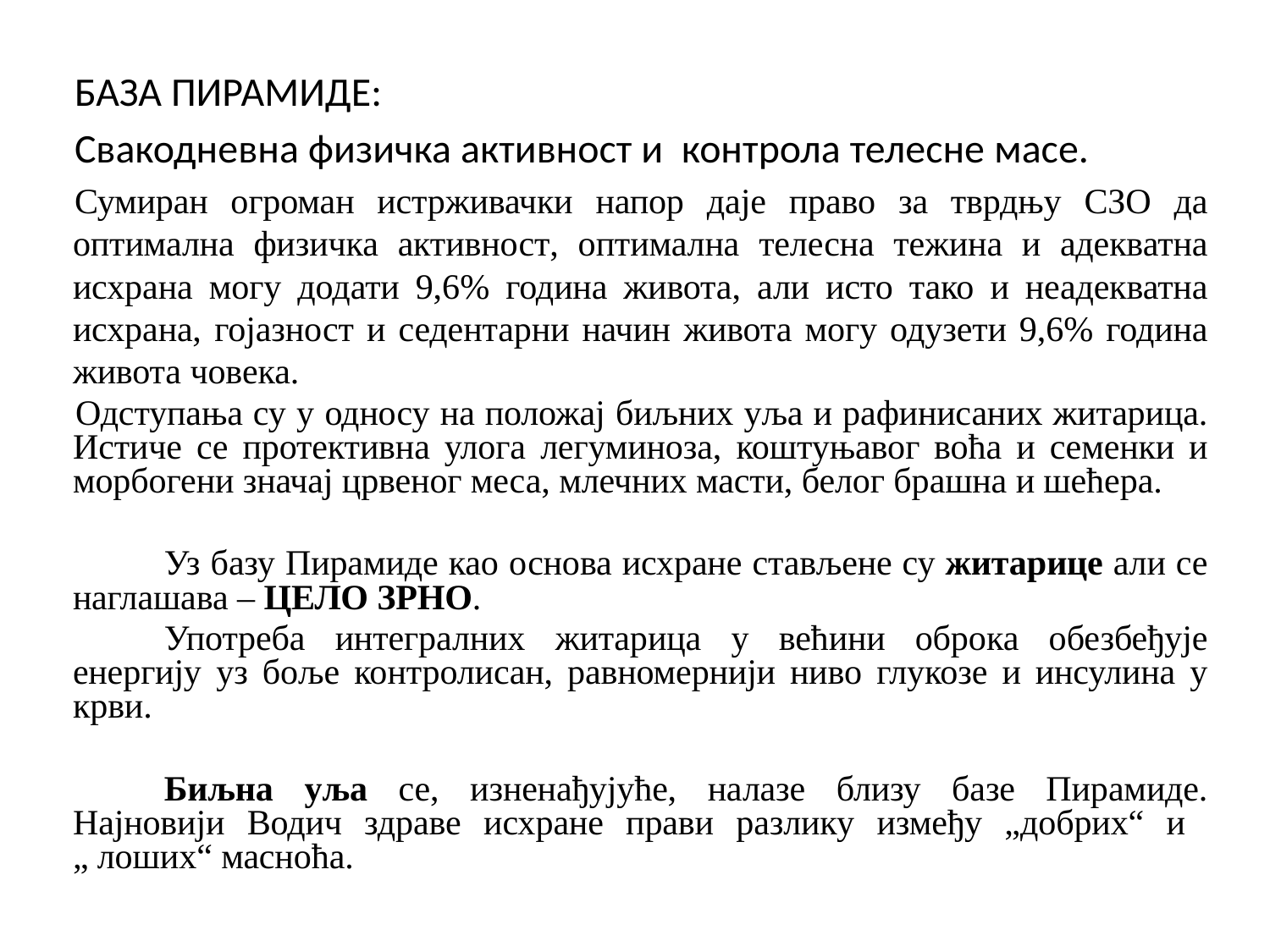

БАЗА ПИРАМИДЕ:
Свакодневна физичка активност и  контрола телесне масе.
Сумиран огроман истрживачки напор даје право за тврдњу СЗО да оптимална физичка активност, оптимална телесна тежина и адекватна исхрана могу додати 9,6% година живота, али исто тако и неадекватна исхрана, гојазност и седентарни начин живота могу одузети 9,6% година живота човека.
Одступања су у односу на положај биљних уља и рафинисаних житарица. Истиче се протективна улога легуминоза, коштуњавог воћа и семенки и морбогени значај црвеног меса, млечних масти, белог брашна и шећера.

	Уз базу Пирамиде као основа исхране стављене су житарице али се наглашава – ЦЕЛО ЗРНО.
	Употреба интегралних житарица у већини оброка обезбеђује енергију уз боље контролисан, равномернији ниво глукозе и инсулина у крви.

	Биљна уља се, изненађујуће, налазе близу базе Пирамиде. Најновији Водич здраве исхране прави разлику између „добрих“ и  „ лоших“ масноћа.